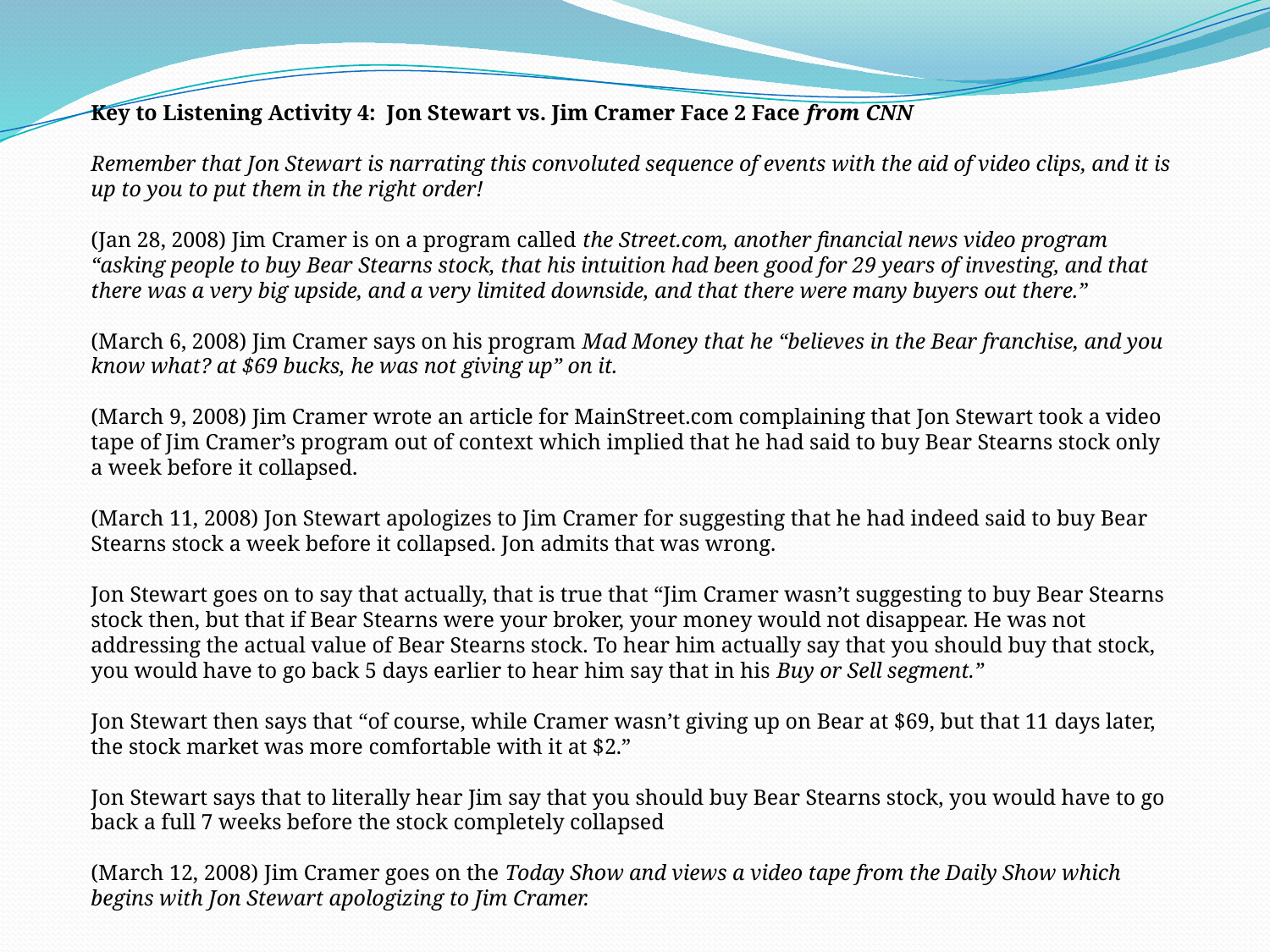

Key to Listening Activity 4:  Jon Stewart vs. Jim Cramer Face 2 Face from CNN

Remember that Jon Stewart is narrating this convoluted sequence of events with the aid of video clips, and it is up to you to put them in the right order!

(Jan 28, 2008) Jim Cramer is on a program called the Street.com, another financial news video program “asking people to buy Bear Stearns stock, that his intuition had been good for 29 years of investing, and that there was a very big upside, and a very limited downside, and that there were many buyers out there.”

(March 6, 2008) Jim Cramer says on his program Mad Money that he “believes in the Bear franchise, and you know what? at $69 bucks, he was not giving up” on it.

(March 9, 2008) Jim Cramer wrote an article for MainStreet.com complaining that Jon Stewart took a video tape of Jim Cramer’s program out of context which implied that he had said to buy Bear Stearns stock only a week before it collapsed.

(March 11, 2008) Jon Stewart apologizes to Jim Cramer for suggesting that he had indeed said to buy Bear Stearns stock a week before it collapsed. Jon admits that was wrong.

Jon Stewart goes on to say that actually, that is true that “Jim Cramer wasn’t suggesting to buy Bear Stearns stock then, but that if Bear Stearns were your broker, your money would not disappear. He was not addressing the actual value of Bear Stearns stock. To hear him actually say that you should buy that stock, you would have to go back 5 days earlier to hear him say that in his Buy or Sell segment.”

Jon Stewart then says that “of course, while Cramer wasn’t giving up on Bear at $69, but that 11 days later, the stock market was more comfortable with it at $2.”

Jon Stewart says that to literally hear Jim say that you should buy Bear Stearns stock, you would have to go back a full 7 weeks before the stock completely collapsed

(March 12, 2008) Jim Cramer goes on the Today Show and views a video tape from the Daily Show which begins with Jon Stewart apologizing to Jim Cramer.